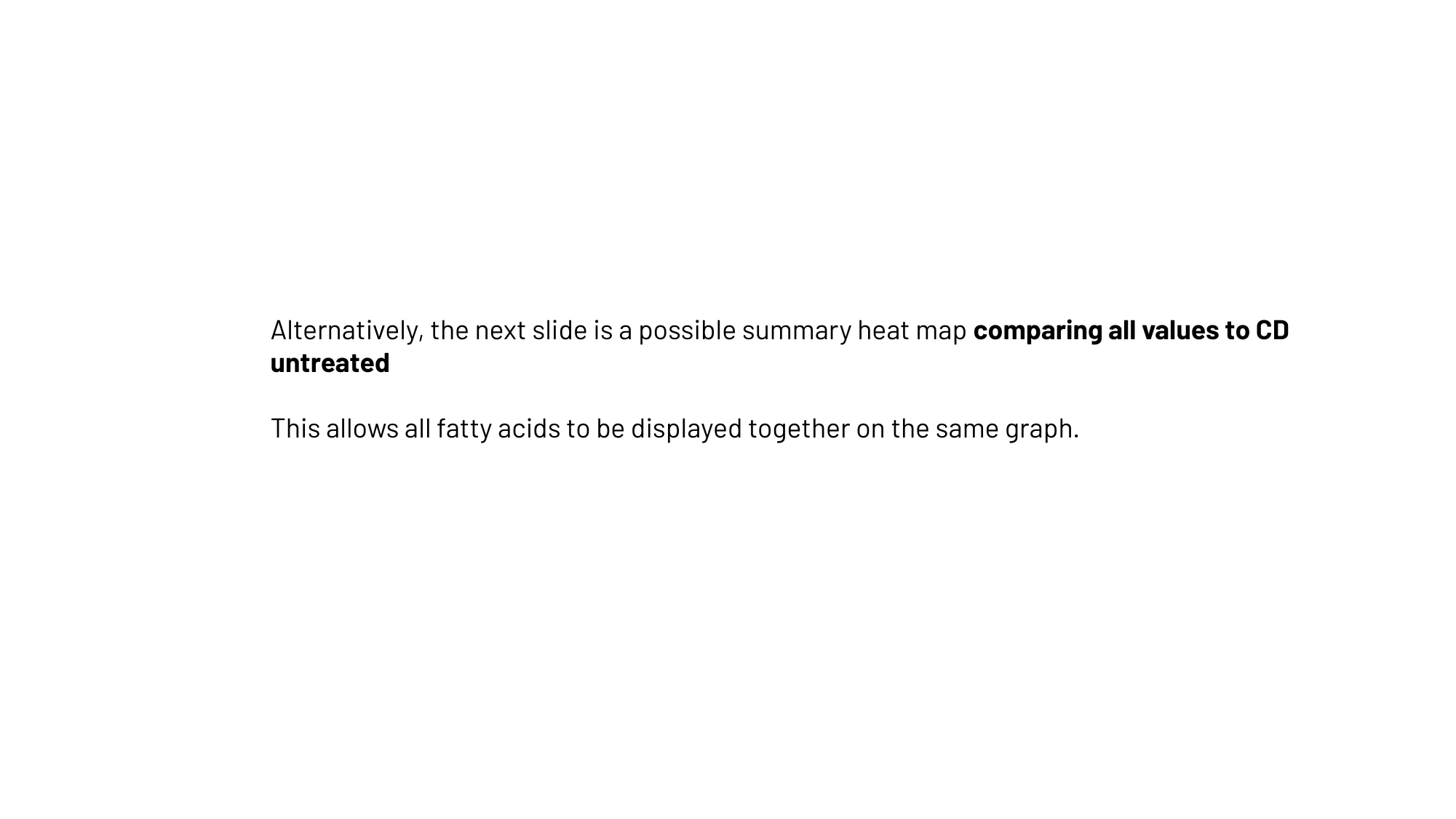

Alternatively, the next slide is a possible summary heat map comparing all values to CD untreated

This allows all fatty acids to be displayed together on the same graph.